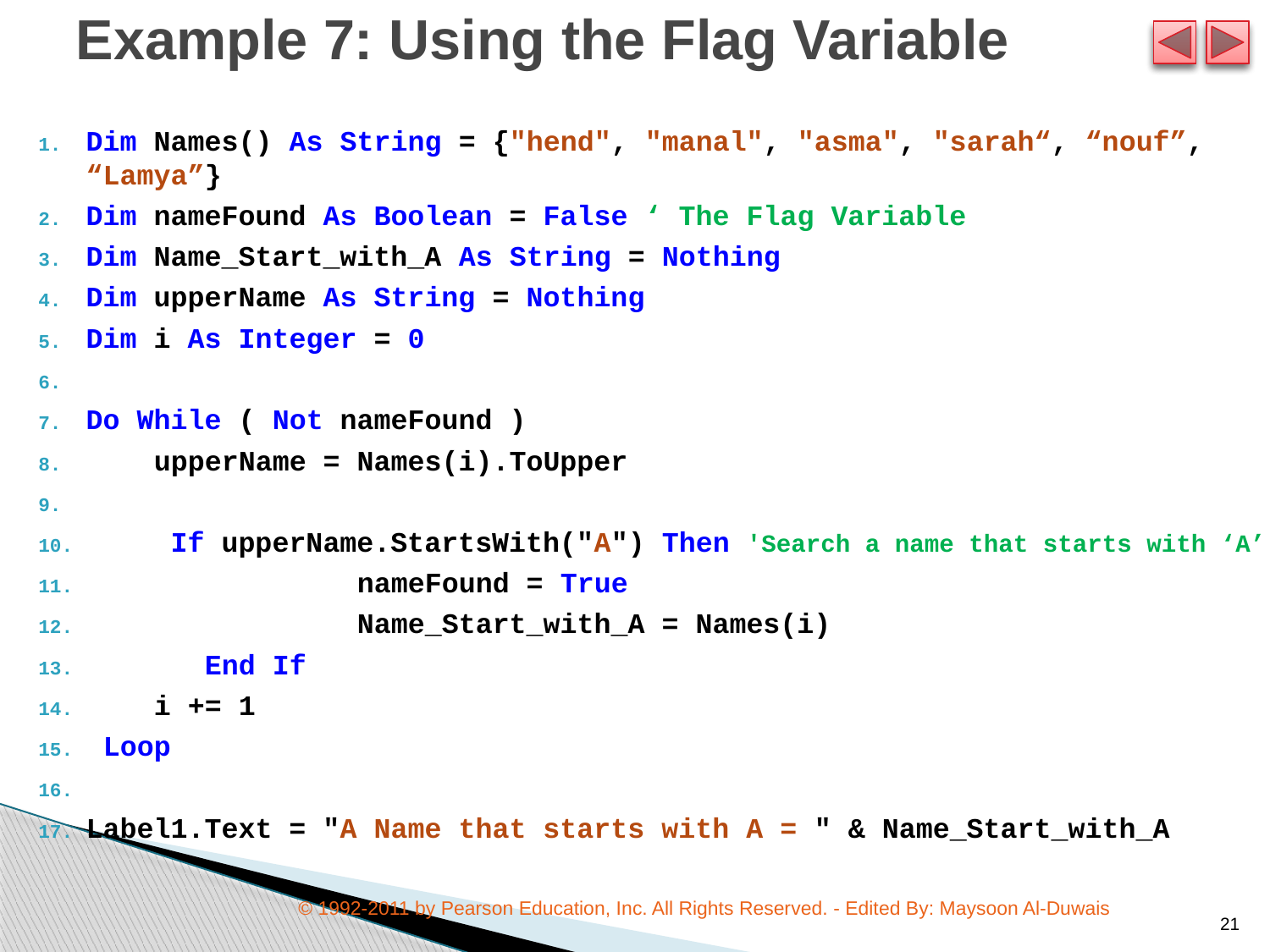

# Example 7: Using the Flag Variable
Dim Names() As String = {"hend", "manal", "asma", "sarah“, “nouf”, “Lamya”}
Dim nameFound As Boolean = False ‘ The Flag Variable
Dim Name_Start_with_A As String = Nothing
Dim upperName As String = Nothing
Dim i As Integer = 0

Do While ( Not nameFound )
    upperName = Names(i).ToUpper

     If upperName.StartsWith("A") Then 'Search a name that starts with ‘A’
                nameFound = True
                Name_Start_with_A = Names(i)
       End If
    i += 1
 Loop

Label1.Text = "A Name that starts with A = " & Name_Start_with_A

© 1992-2011 by Pearson Education, Inc. All Rights Reserved. - Edited By: Maysoon Al-Duwais
21